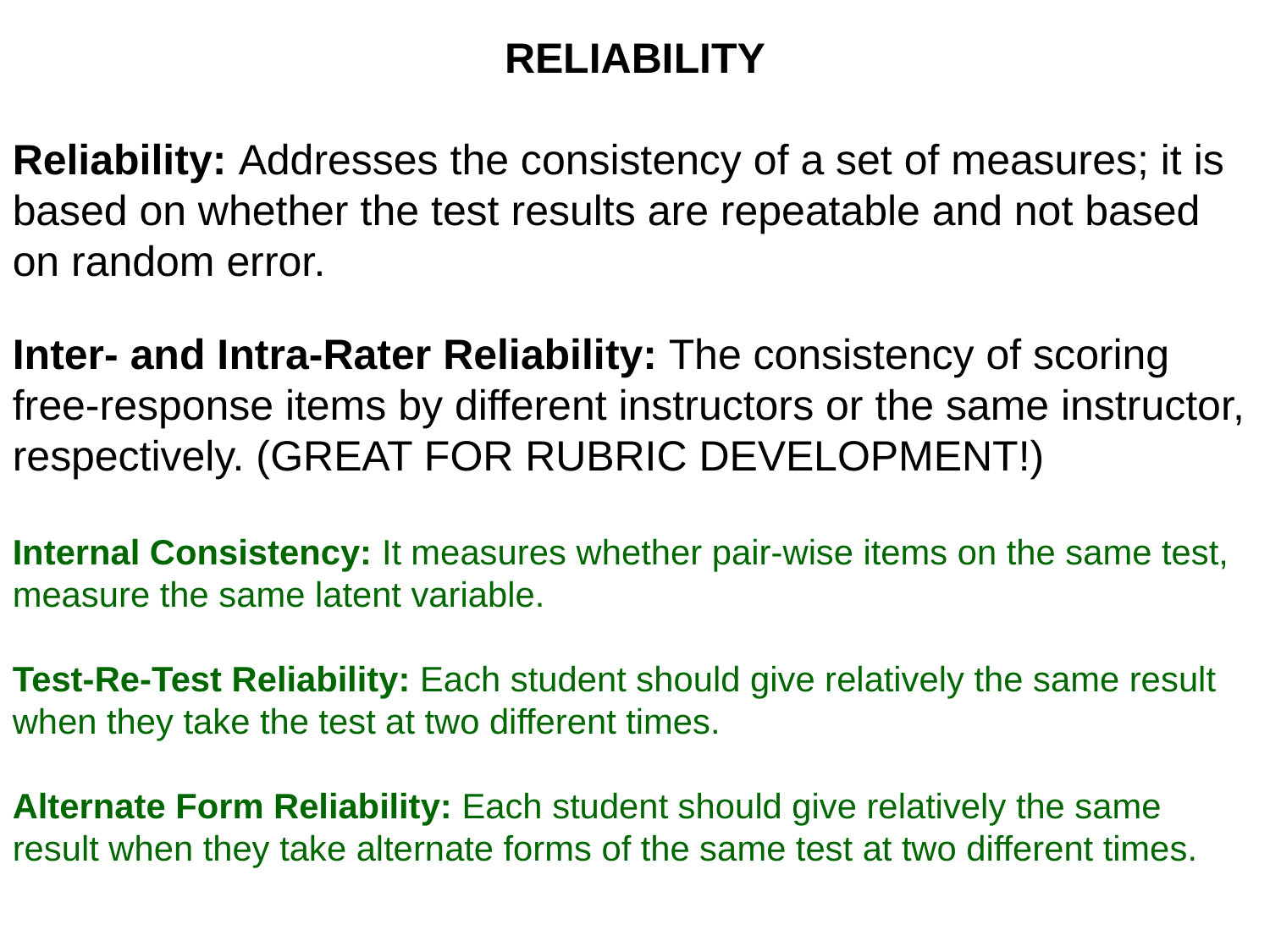

RELIABILITY

Reliability: Addresses the consistency of a set of measures; it is based on whether the test results are repeatable and not based on random error.

Inter- and Intra-Rater Reliability: The consistency of scoring free-response items by different instructors or the same instructor, respectively. (GREAT FOR RUBRIC DEVELOPMENT!)

Internal Consistency: It measures whether pair-wise items on the same test, measure the same latent variable.

Test-Re-Test Reliability: Each student should give relatively the same result when they take the test at two different times.

Alternate Form Reliability: Each student should give relatively the same result when they take alternate forms of the same test at two different times.